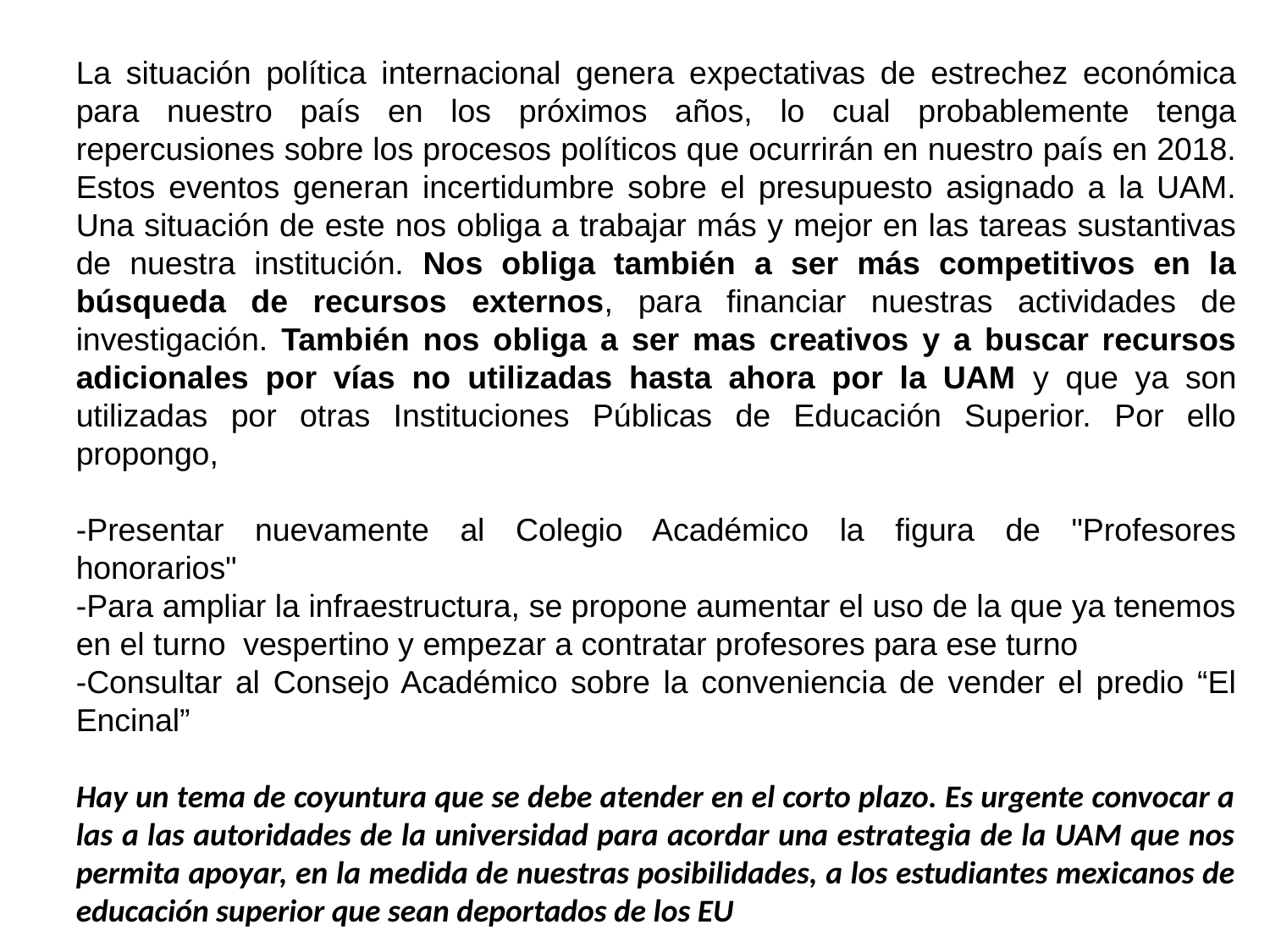

La situación política internacional genera expectativas de estrechez económica para nuestro país en los próximos años, lo cual probablemente tenga repercusiones sobre los procesos políticos que ocurrirán en nuestro país en 2018. Estos eventos generan incertidumbre sobre el presupuesto asignado a la UAM. Una situación de este nos obliga a trabajar más y mejor en las tareas sustantivas de nuestra institución. Nos obliga también a ser más competitivos en la búsqueda de recursos externos, para financiar nuestras actividades de investigación. También nos obliga a ser mas creativos y a buscar recursos adicionales por vías no utilizadas hasta ahora por la UAM y que ya son utilizadas por otras Instituciones Públicas de Educación Superior. Por ello propongo,

-Presentar nuevamente al Colegio Académico la figura de "Profesores honorarios"
-Para ampliar la infraestructura, se propone aumentar el uso de la que ya tenemos en el turno  vespertino y empezar a contratar profesores para ese turno
-Consultar al Consejo Académico sobre la conveniencia de vender el predio “El Encinal”

Hay un tema de coyuntura que se debe atender en el corto plazo. Es urgente convocar a las a las autoridades de la universidad para acordar una estrategia de la UAM que nos permita apoyar, en la medida de nuestras posibilidades, a los estudiantes mexicanos de educación superior que sean deportados de los EU